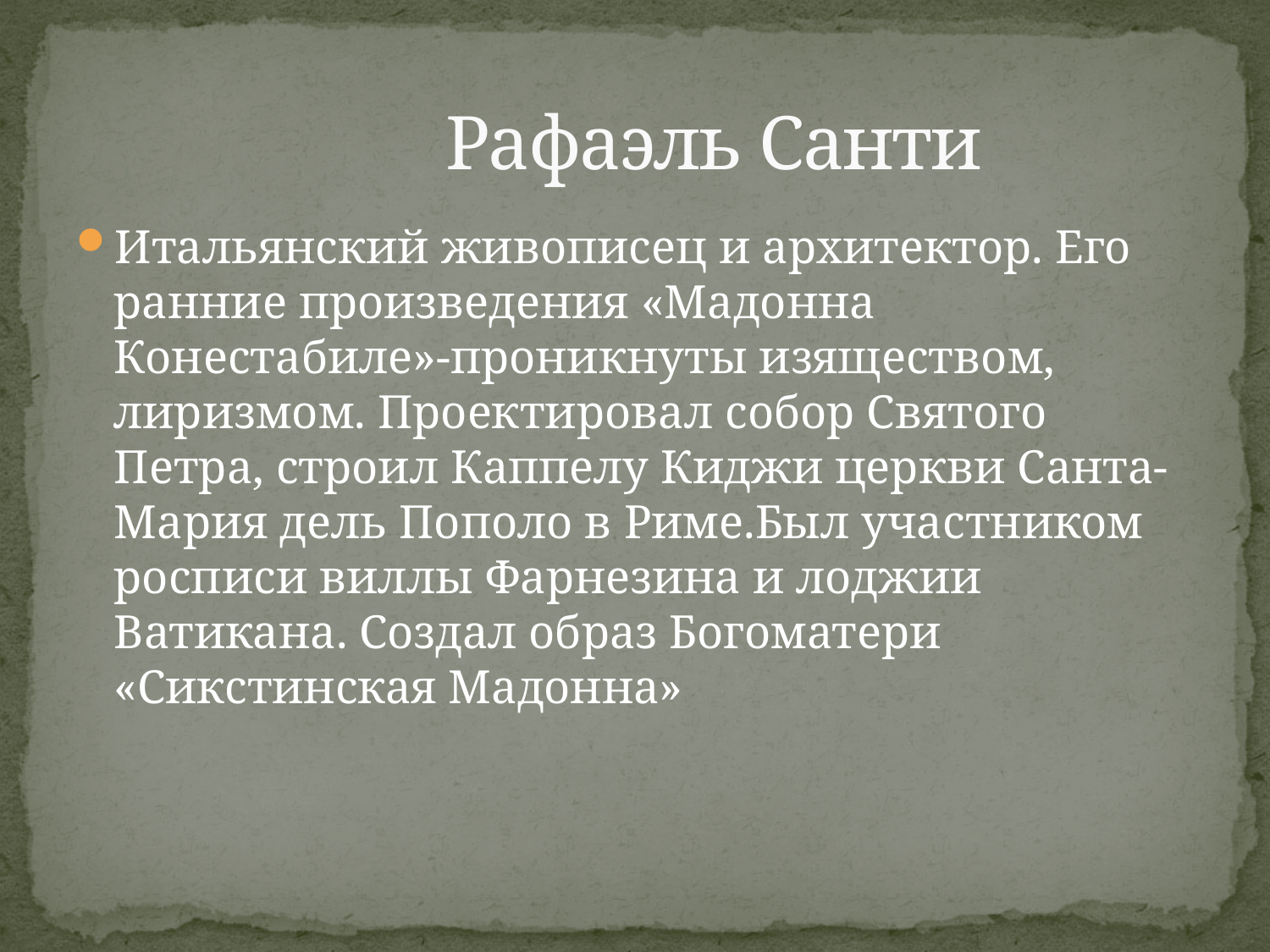

# Рафаэль Санти
Итальянский живописец и архитектор. Его ранние произведения «Мадонна Конестабиле»-проникнуты изяществом, лиризмом. Проектировал собор Святого Петра, строил Каппелу Киджи церкви Санта-Мария дель Пополо в Риме.Был участником росписи виллы Фарнезина и лоджии Ватикана. Создал образ Богоматери «Сикстинская Мадонна»